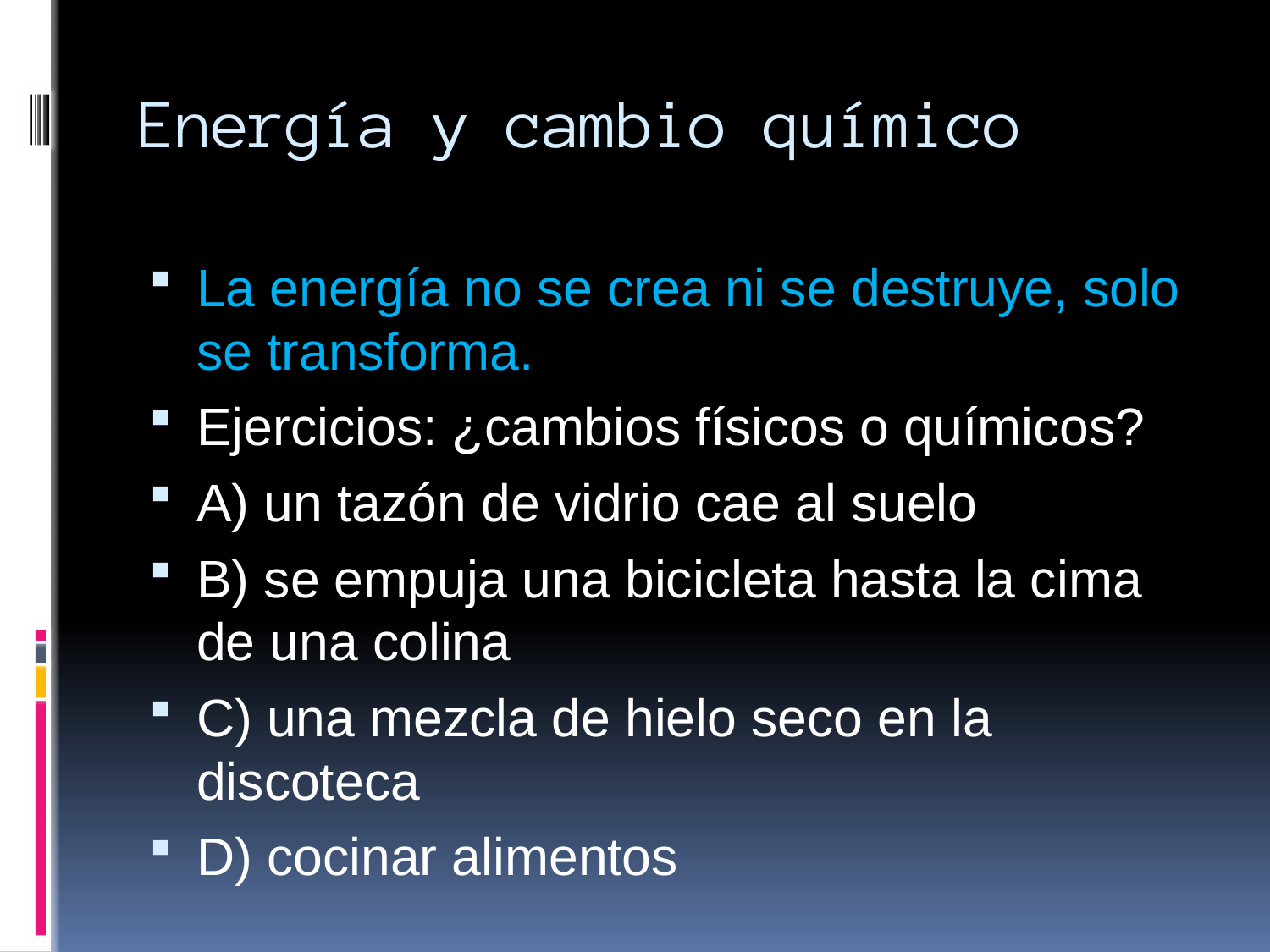

# Energía y cambio químico
La energía no se crea ni se destruye, solo se transforma.
Ejercicios: ¿cambios físicos o químicos?
A) un tazón de vidrio cae al suelo
B) se empuja una bicicleta hasta la cima de una colina
C) una mezcla de hielo seco en la discoteca
D) cocinar alimentos